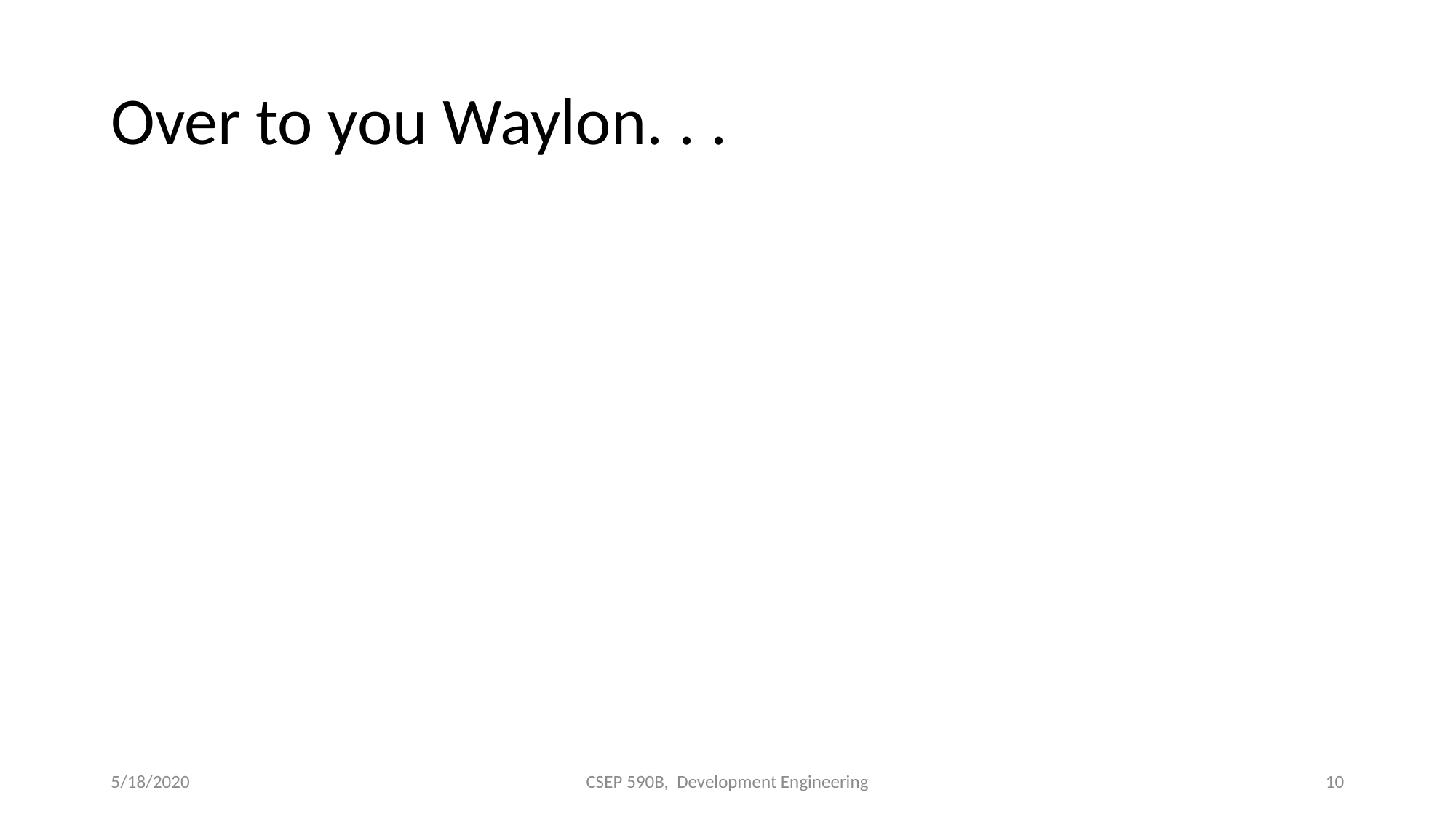

# Over to you Waylon. . .

5/18/2020
CSEP 590B,  Development Engineering
10